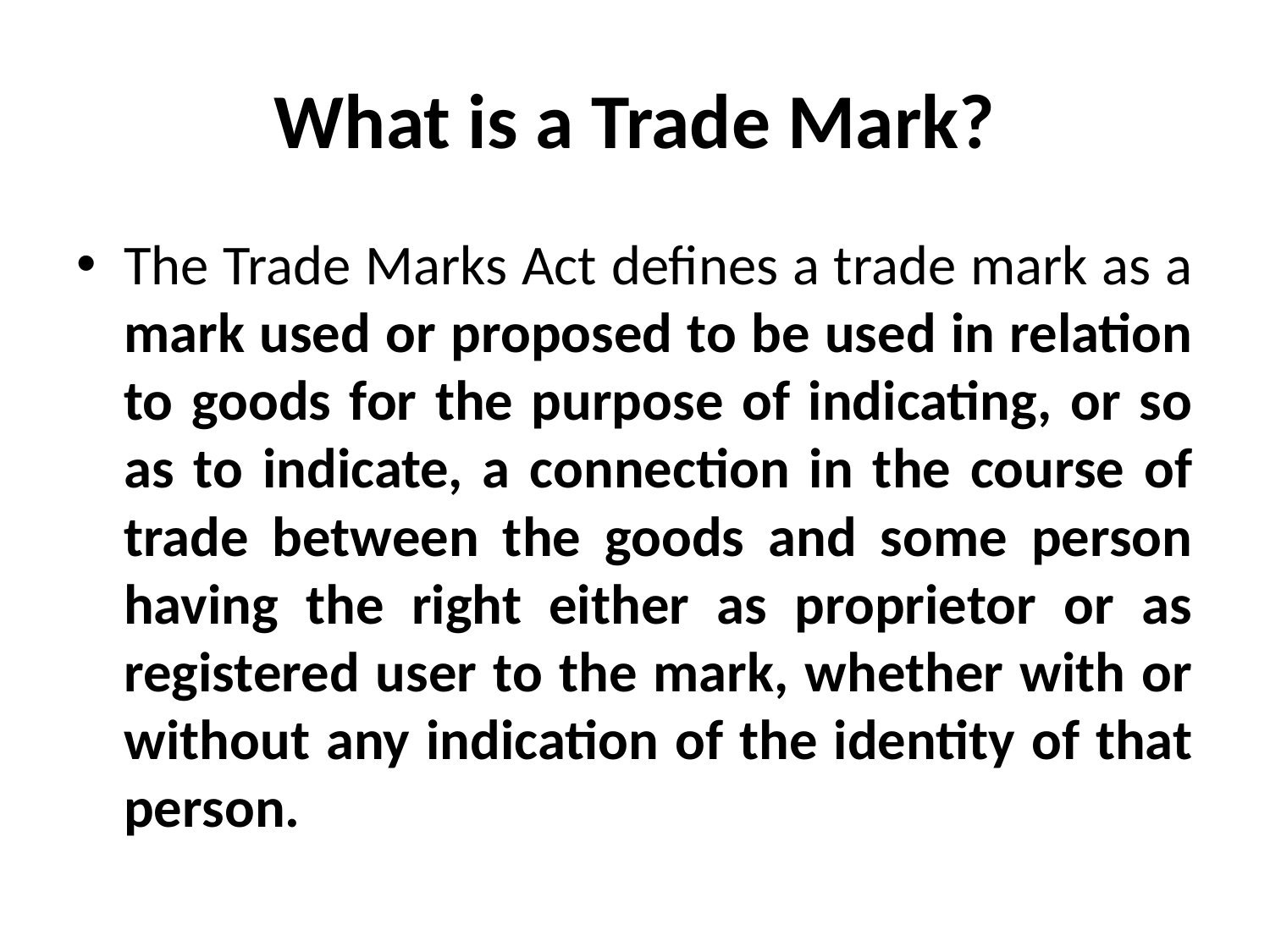

# What is a Trade Mark?
The Trade Marks Act defines a trade mark as a mark used or proposed to be used in relation to goods for the purpose of indicating, or so as to indicate, a connection in the course of trade between the goods and some person having the right either as proprietor or as registered user to the mark, whether with or without any indication of the identity of that person.